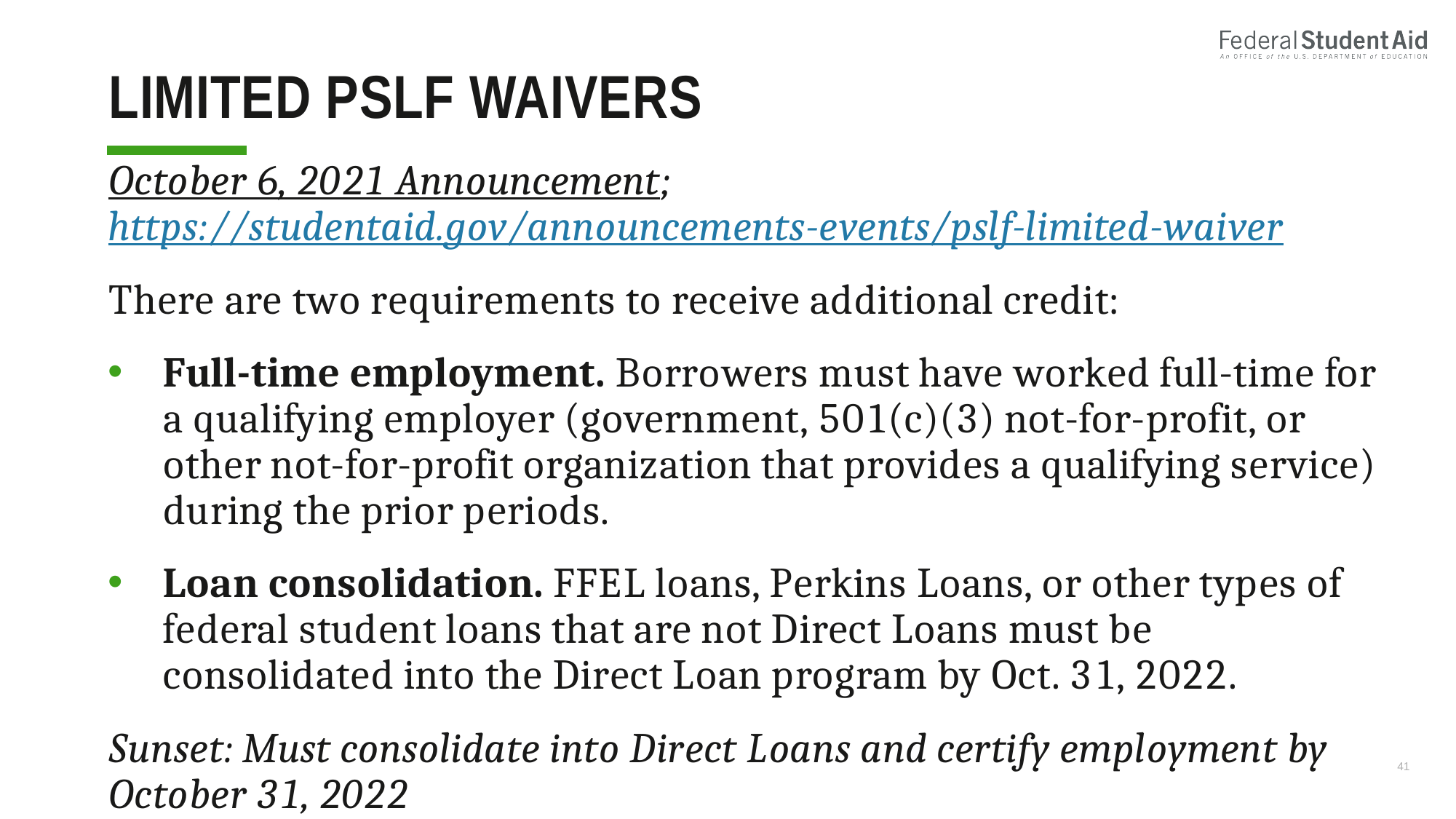

# Limited pslf Waivers
October 6, 2021 Announcement; https://studentaid.gov/announcements-events/pslf-limited-waiver
There are two requirements to receive additional credit:
Full-time employment. Borrowers must have worked full-time for a qualifying employer (government, 501(c)(3) not-for-profit, or other not-for-profit organization that provides a qualifying service) during the prior periods.
Loan consolidation. FFEL loans, Perkins Loans, or other types of federal student loans that are not Direct Loans must be consolidated into the Direct Loan program by Oct. 31, 2022.
Sunset: Must consolidate into Direct Loans and certify employment by October 31, 2022

41